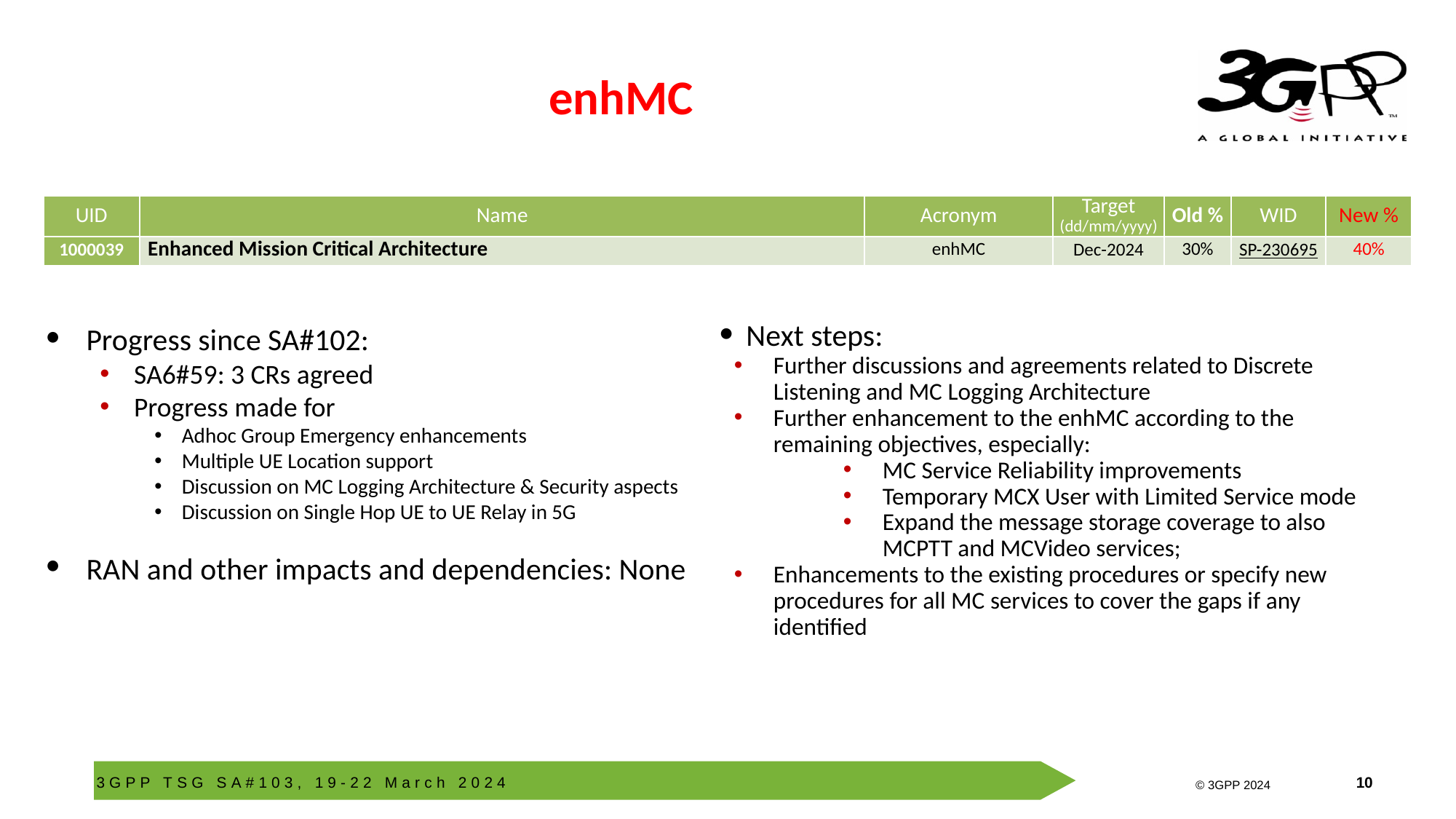

# enhMC
| UID | Name | Acronym | Target (dd/mm/yyyy) | Old % | WID | New % |
| --- | --- | --- | --- | --- | --- | --- |
| 1000039 | Enhanced Mission Critical Architecture | enhMC | Dec-2024 | 30% | SP-230695 | 40% |
Progress since SA#102:
SA6#59: 3 CRs agreed
Progress made for
Adhoc Group Emergency enhancements
Multiple UE Location support
Discussion on MC Logging Architecture & Security aspects
Discussion on Single Hop UE to UE Relay in 5G

RAN and other impacts and dependencies: None

Next steps:
Further discussions and agreements related to Discrete Listening and MC Logging Architecture
Further enhancement to the enhMC according to the remaining objectives, especially:
MC Service Reliability improvements
Temporary MCX User with Limited Service mode
Expand the message storage coverage to also MCPTT and MCVideo services;
Enhancements to the existing procedures or specify new procedures for all MC services to cover the gaps if any identified